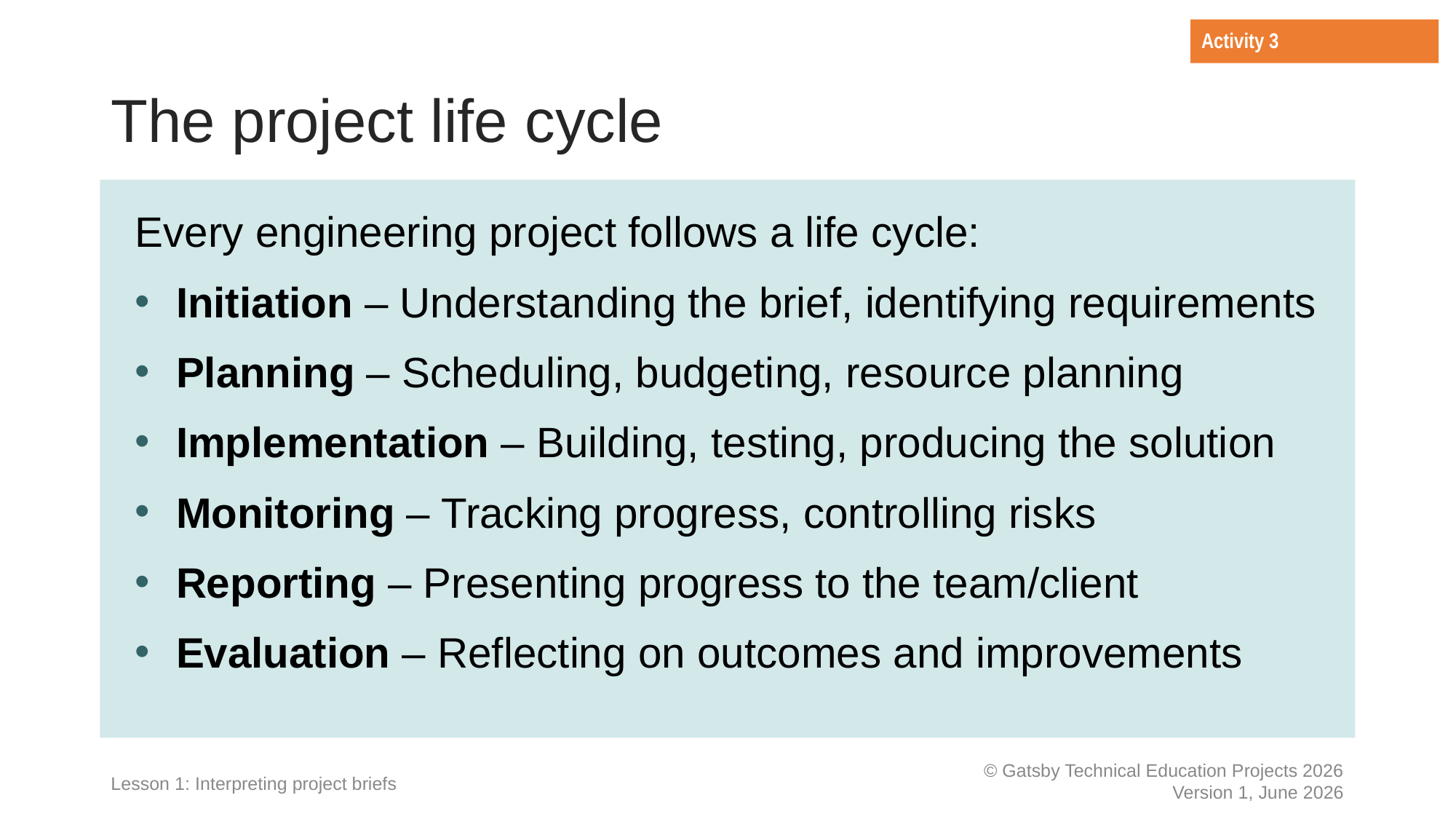

Activity 3
# The project life cycle
Every engineering project follows a life cycle:
Initiation – Understanding the brief, identifying requirements
Planning – Scheduling, budgeting, resource planning
Implementation – Building, testing, producing the solution
Monitoring – Tracking progress, controlling risks
Reporting – Presenting progress to the team/client
Evaluation – Reflecting on outcomes and improvements

Lesson 1: Interpreting project briefs